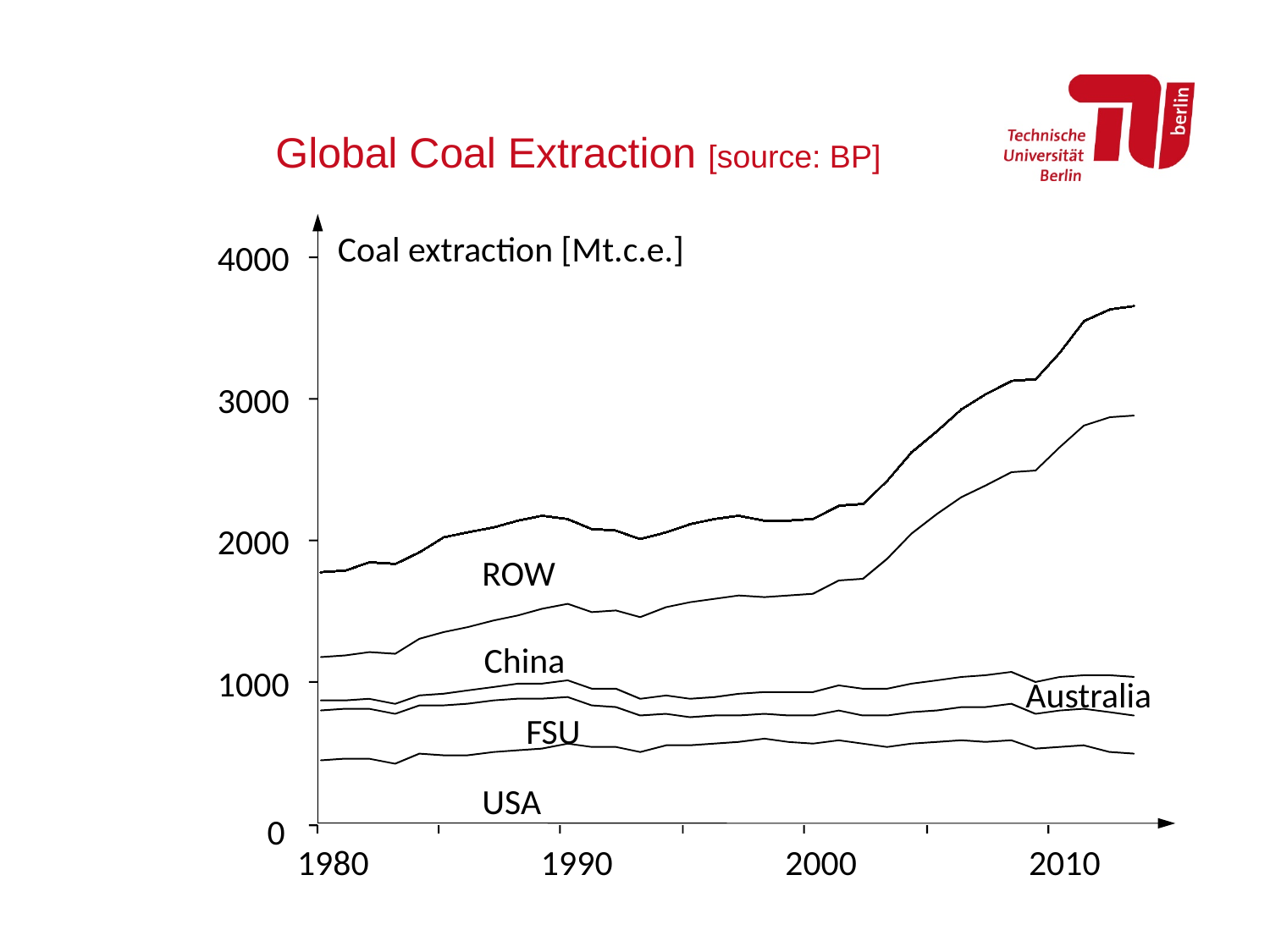

# Global Coal Extraction [source: BP]

Coal extraction [Mt.c.e.]
4000

3000

2000
ROW
China
1000

Australia

FSU

USA
0

1990
2000
2010
1980